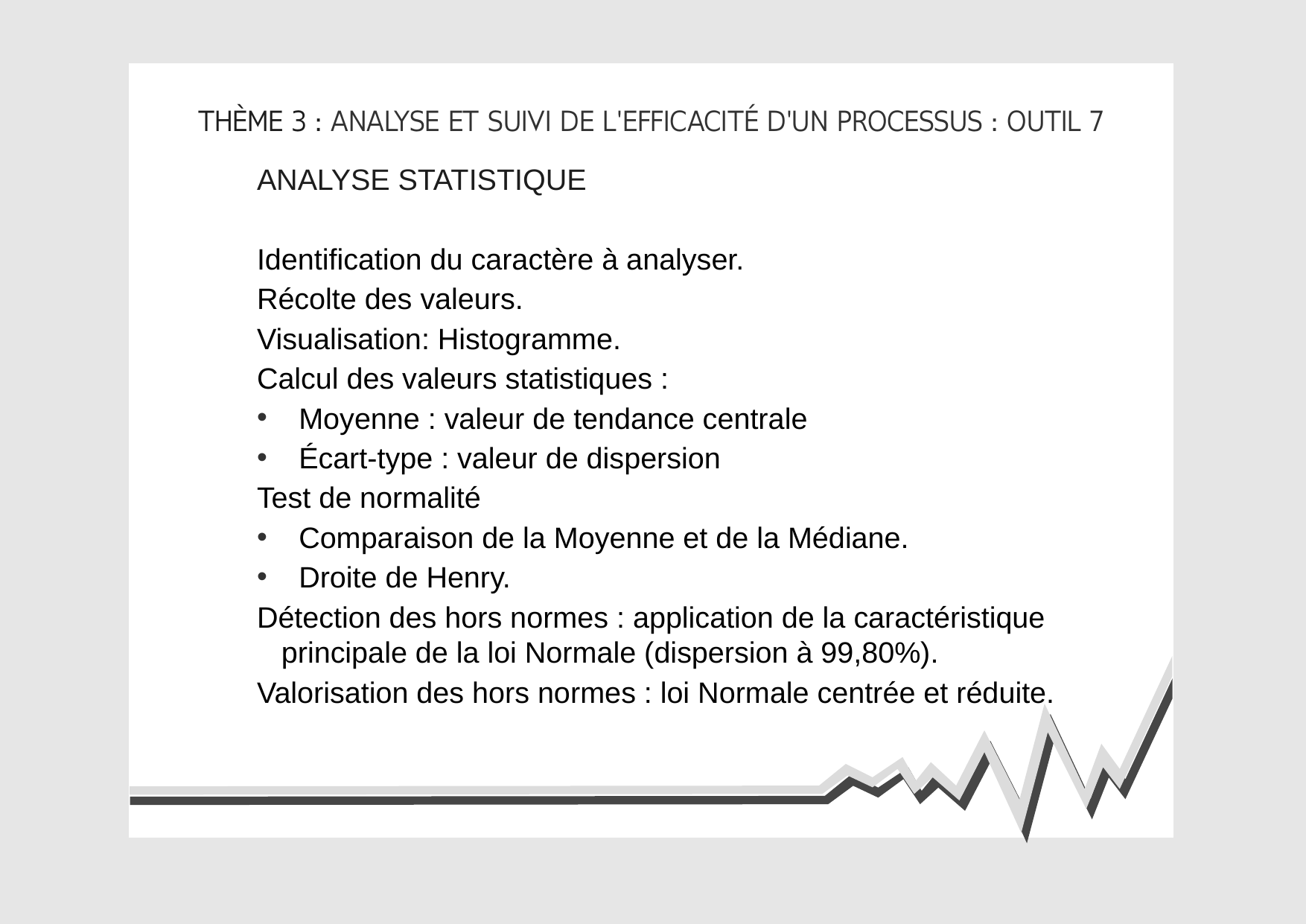

THÈME 3 : ANALYSE ET SUIVI DE L'EFFICACITÉ D'UN PROCESSUS : OUTIL 7
ANALYSE STATISTIQUE

Identification du caractère à analyser.
Récolte des valeurs.
Visualisation: Histogramme.
Calcul des valeurs statistiques :
Moyenne : valeur de tendance centrale
Écart-type : valeur de dispersion
Test de normalité
Comparaison de la Moyenne et de la Médiane.
Droite de Henry.
Détection des hors normes : application de la caractéristique principale de la loi Normale (dispersion à 99,80%).
Valorisation des hors normes : loi Normale centrée et réduite.